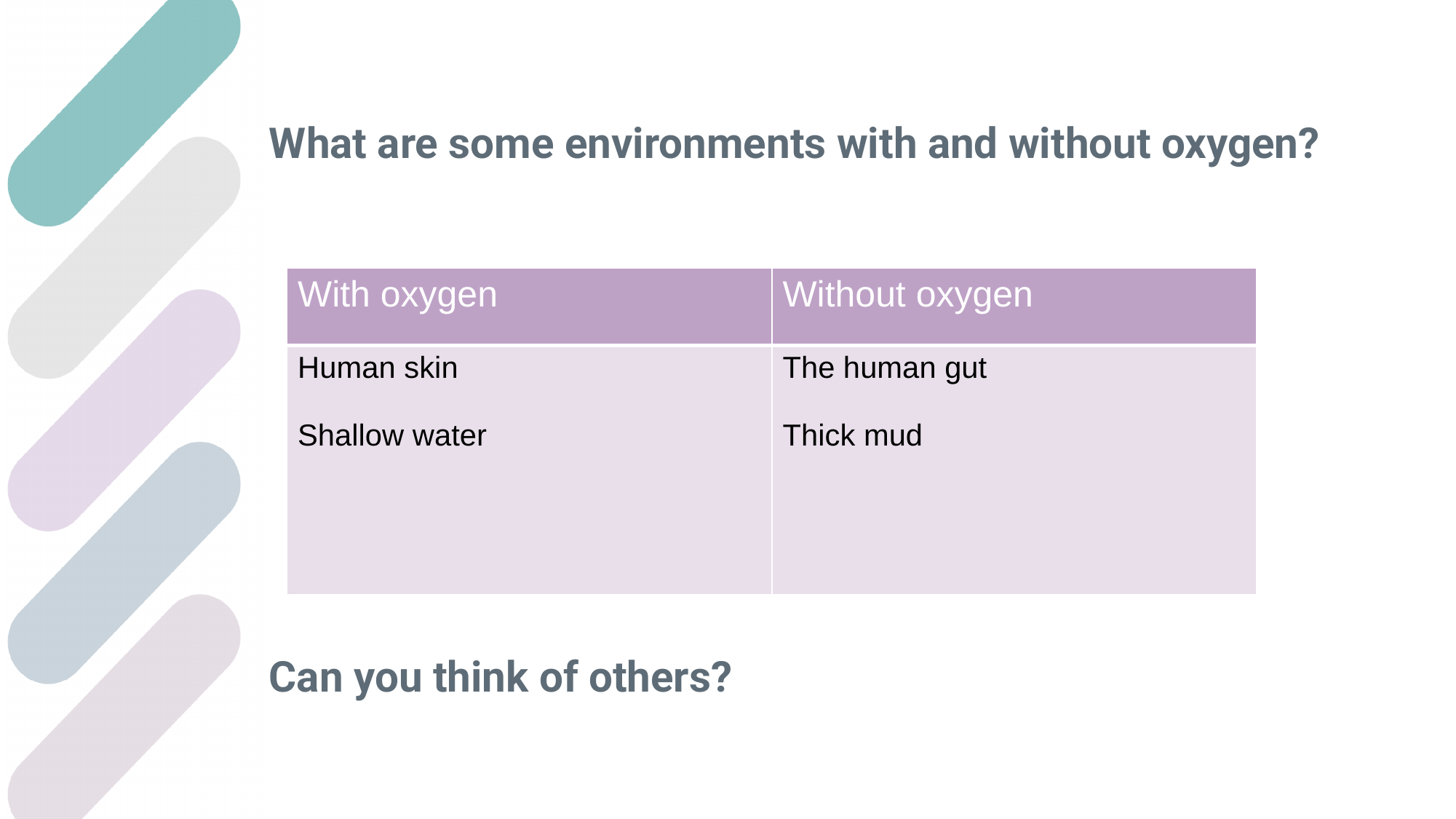

What are some environments with and without oxygen?

Can you think of others?
| With oxygen | Without oxygen |
| --- | --- |
| Human skin Shallow water | The human gut Thick mud |